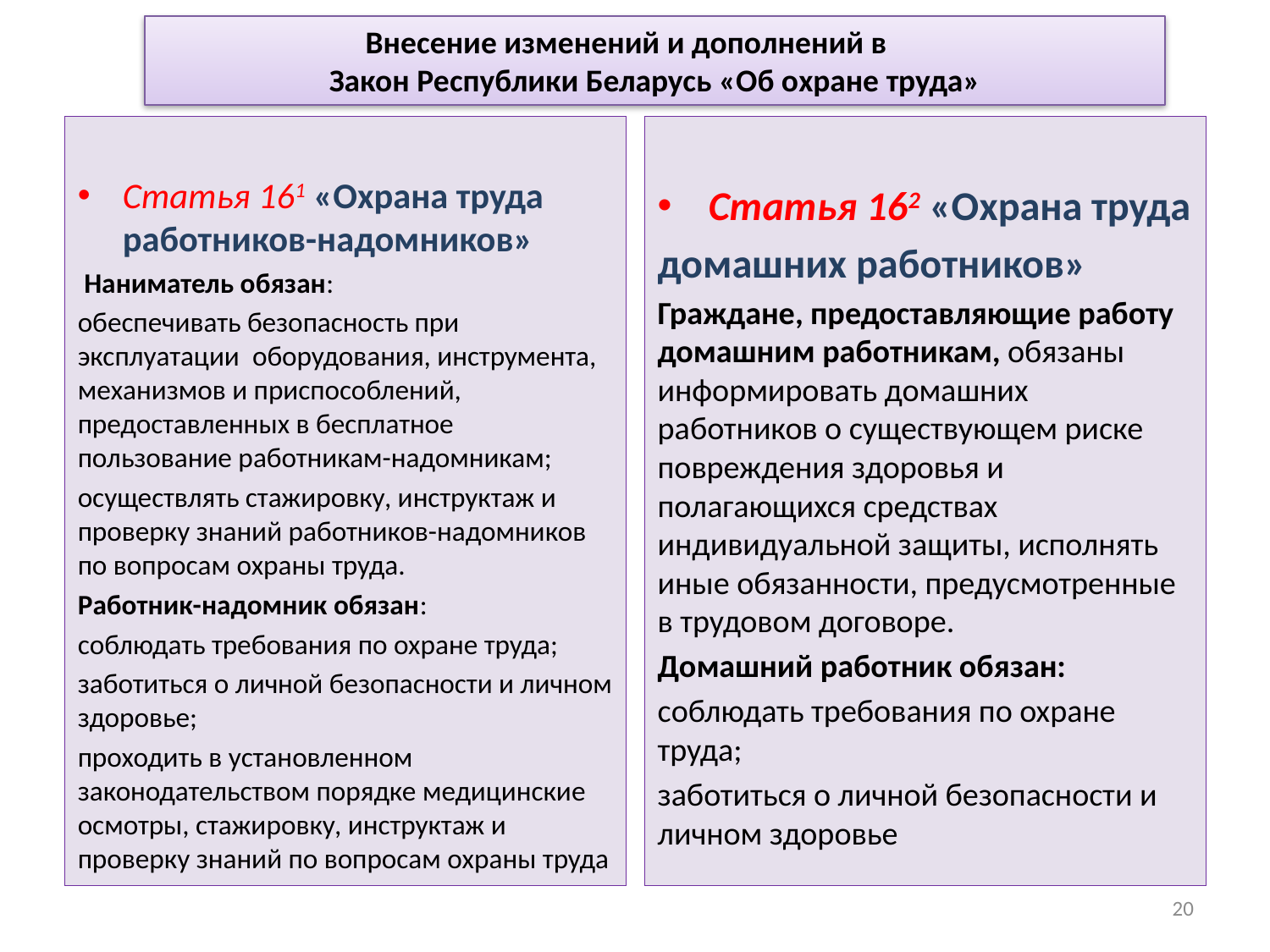

Внесение изменений и дополнений в
Закон Республики Беларусь «Об охране труда»

Статья 161 «Охрана труда работников-надомников»
 Наниматель обязан:
обеспечивать безопасность при эксплуатации  оборудования, инструмента, механизмов и приспособлений, предоставленных в бесплатное пользование работникам-надомникам;
осуществлять стажировку, инструктаж и проверку знаний работников-надомников по вопросам охраны труда.
Работник-надомник обязан:
соблюдать требования по охране труда;
заботиться о личной безопасности и личном здоровье;
проходить в установленном законодательством порядке медицинские осмотры, стажировку, инструктаж и проверку знаний по вопросам охраны труда

Статья 162 «Охрана труда
домашних работников»
Граждане, предоставляющие работу домашним работникам, обязаны информировать домашних работников о существующем риске повреждения здоровья и полагающихся средствах индивидуальной защиты, исполнять иные обязанности, предусмотренные в трудовом договоре.
Домашний работник обязан:
соблюдать требования по охране труда;
заботиться о личной безопасности и личном здоровье

20